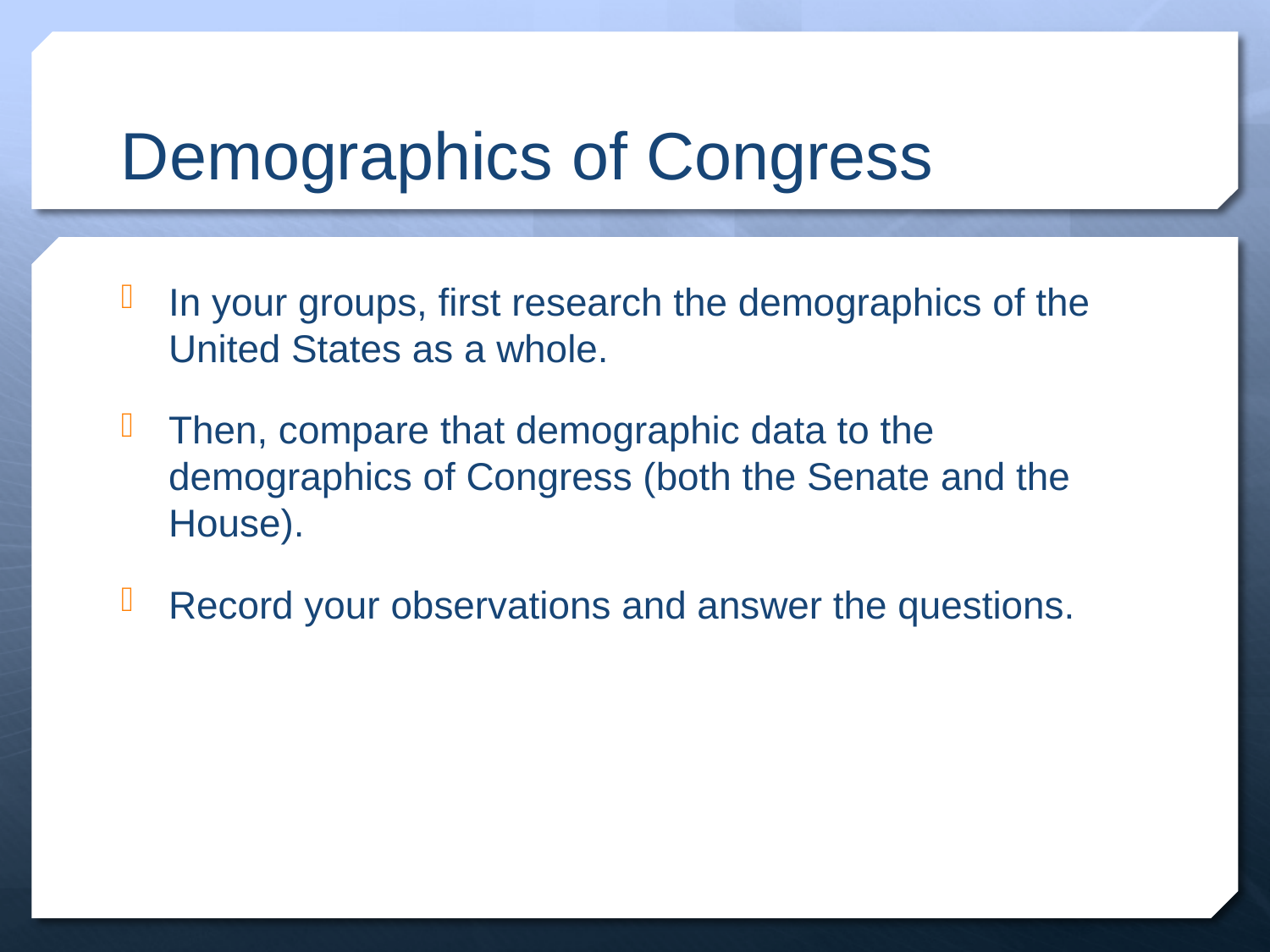

# Demographics of Congress
In your groups, first research the demographics of the United States as a whole.
Then, compare that demographic data to the demographics of Congress (both the Senate and the House).
Record your observations and answer the questions.